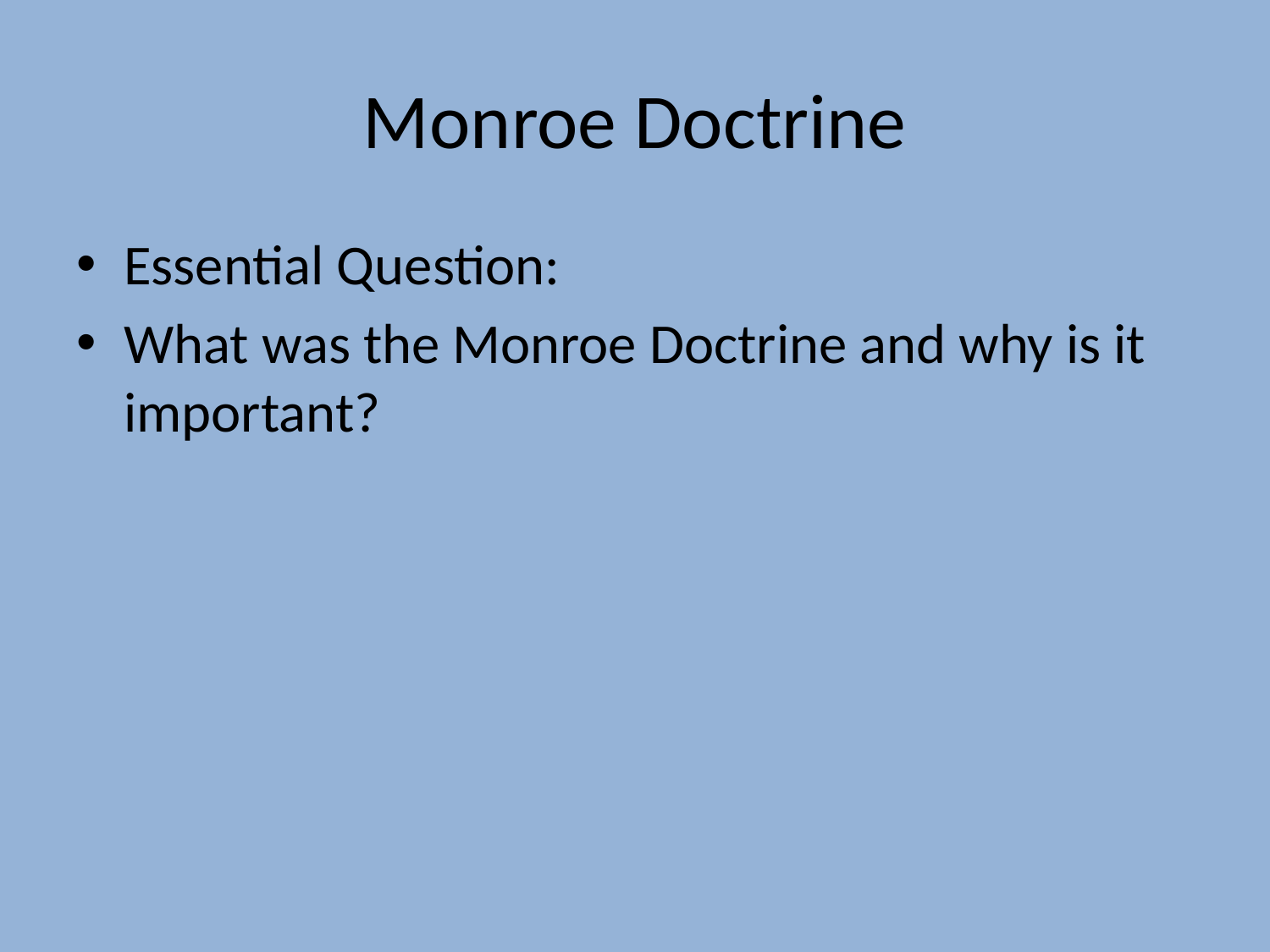

# Monroe Doctrine
Essential Question:
What was the Monroe Doctrine and why is it important?